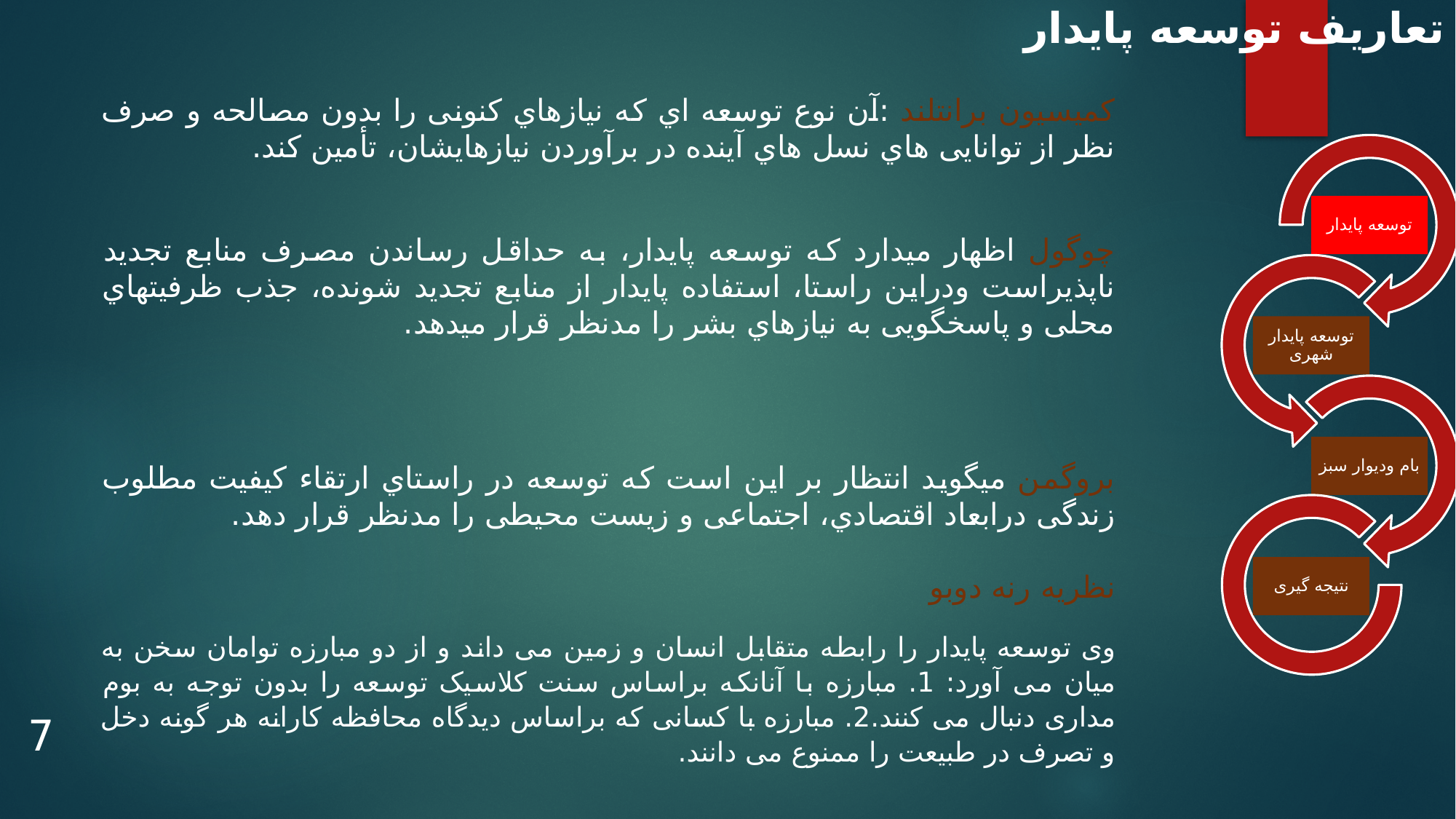

تعاریف توسعه پایدار
کمیسیون برانتلند :آن نوع توسعه اي که نیازهاي کنونی را بدون مصالحه و صرف نظر از توانایی هاي نسل هاي آینده در برآوردن نیازهایشان، تأمین کند.

چوگول اظهار میدارد که توسعه پایدار، به حداقل رساندن مصرف منابع تجدید ناپذیراست ودراین راستا، استفاده پایدار از منابع تجدید شونده، جذب ظرفیتهاي محلی و پاسخگویی به نیازهاي بشر را مدنظر قرار میدهد.

بروگمن میگوید انتظار بر این است که توسعه در راستاي ارتقاء کیفیت مطلوب زندگی درابعاد اقتصادي، اجتماعی و زیست محیطی را مدنظر قرار دهد.

توسعه پایدار
توسعه پایدار شهری
بام ودیوار سبز
نتیجه گیری

نظریه رنه دوبو
وی توسعه پایدار را رابطه متقابل انسان و زمین می داند و از دو مبارزه توامان سخن به میان می آورد: 1. مبارزه با آنانکه براساس سنت کلاسیک توسعه را بدون توجه به بوم مداری دنبال می کنند.2. مبارزه با کسانی که براساس دیدگاه محافظه کارانه هر گونه دخل و تصرف در طبیعت را ممنوع می دانند.
7